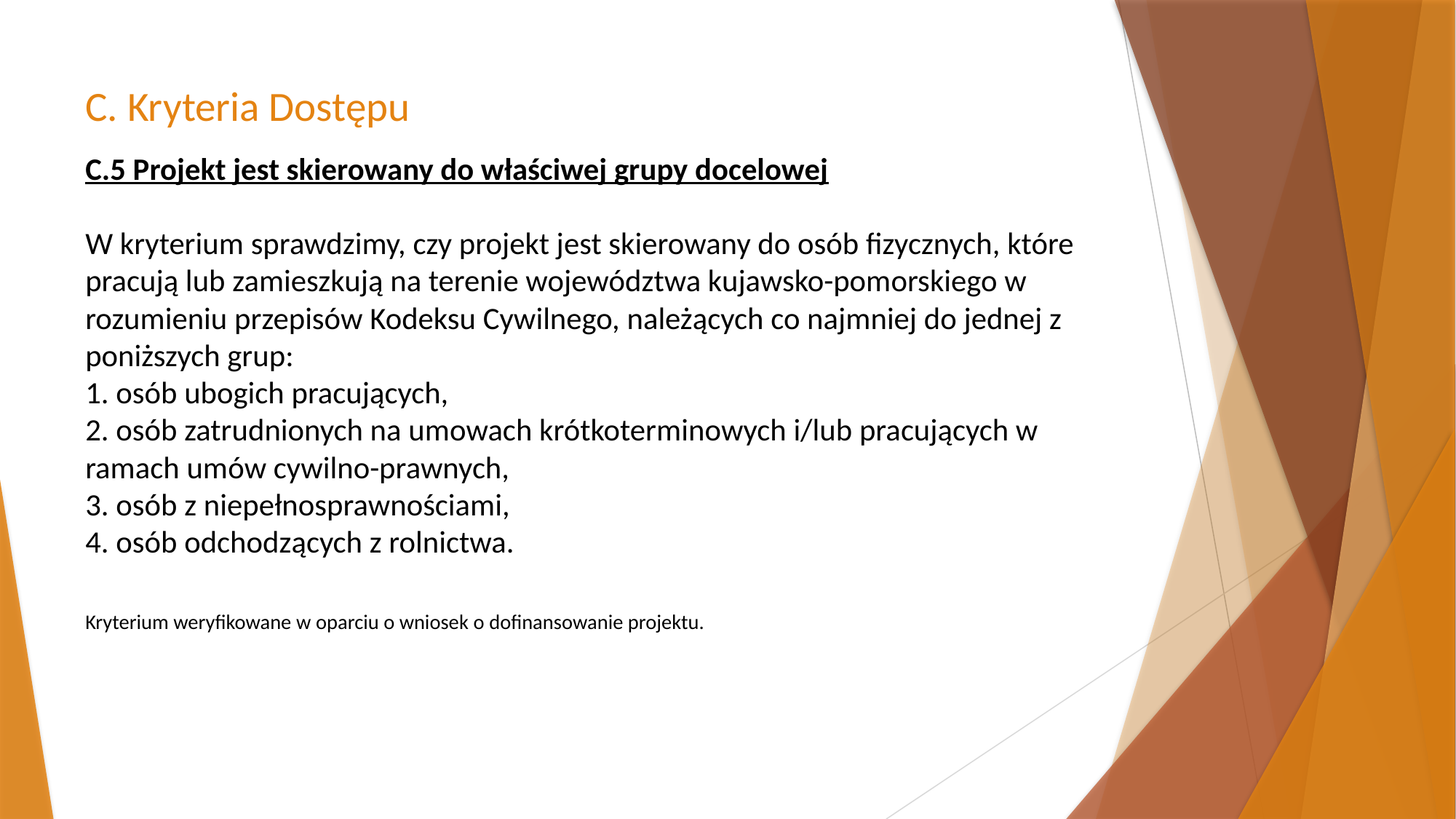

# C. Kryteria Dostępu C.5 Projekt jest skierowany do właściwej grupy docelowej W kryterium sprawdzimy, czy projekt jest skierowany do osób fizycznych, które pracują lub zamieszkują na terenie województwa kujawsko-pomorskiego w rozumieniu przepisów Kodeksu Cywilnego, należących co najmniej do jednej z poniższych grup: 1. osób ubogich pracujących, 2. osób zatrudnionych na umowach krótkoterminowych i/lub pracujących w ramach umów cywilno-prawnych, 3. osób z niepełnosprawnościami, 4. osób odchodzących z rolnictwa. Kryterium weryfikowane w oparciu o wniosek o dofinansowanie projektu.